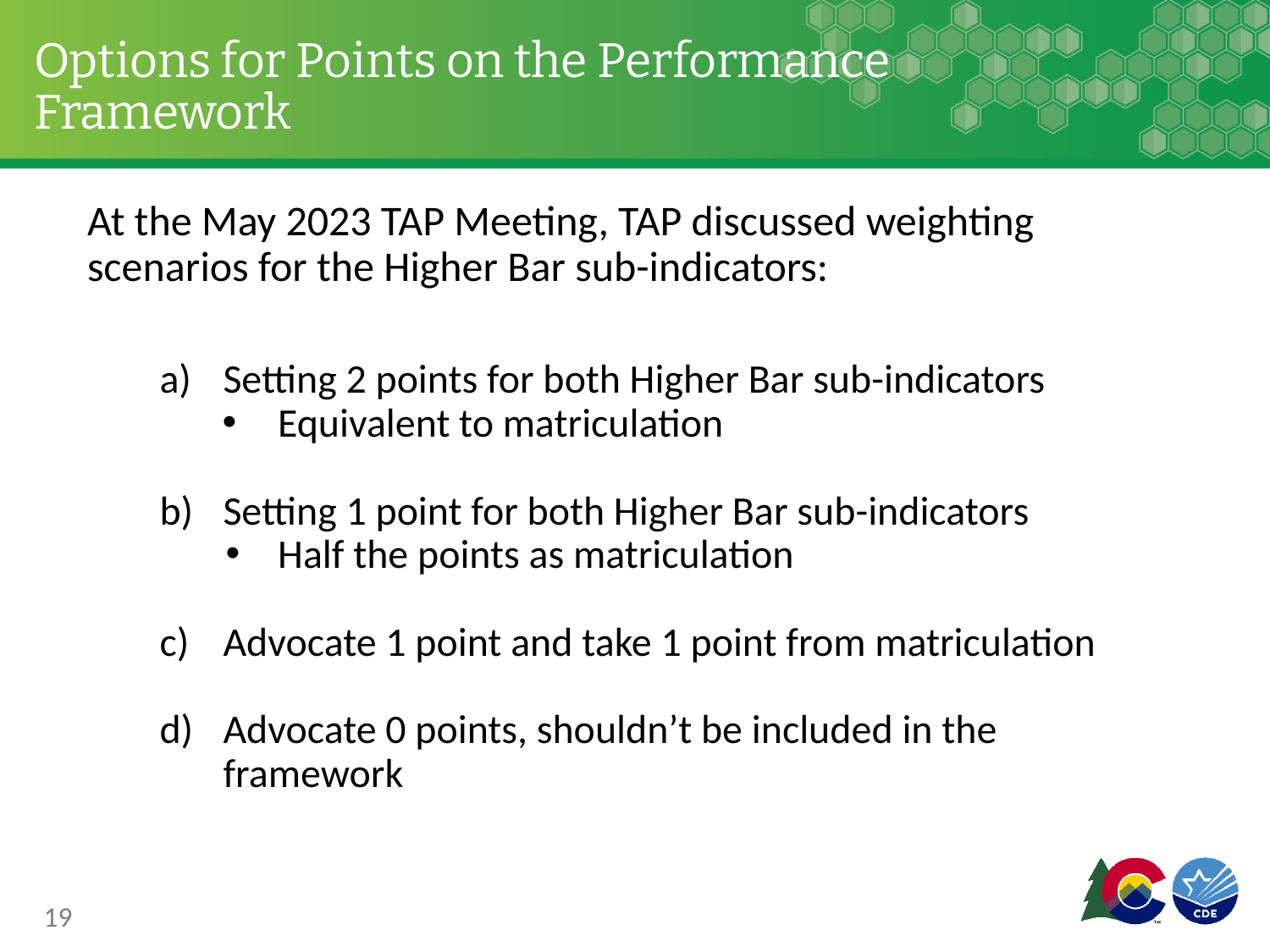

# Options for Points on the Performance Framework
At the May 2023 TAP Meeting, TAP discussed weighting scenarios for the Higher Bar sub-indicators:

Setting 2 points for both Higher Bar sub-indicators
Equivalent to matriculation

Setting 1 point for both Higher Bar sub-indicators
Half the points as matriculation

Advocate 1 point and take 1 point from matriculation

Advocate 0 points, shouldn’t be included in the framework
19